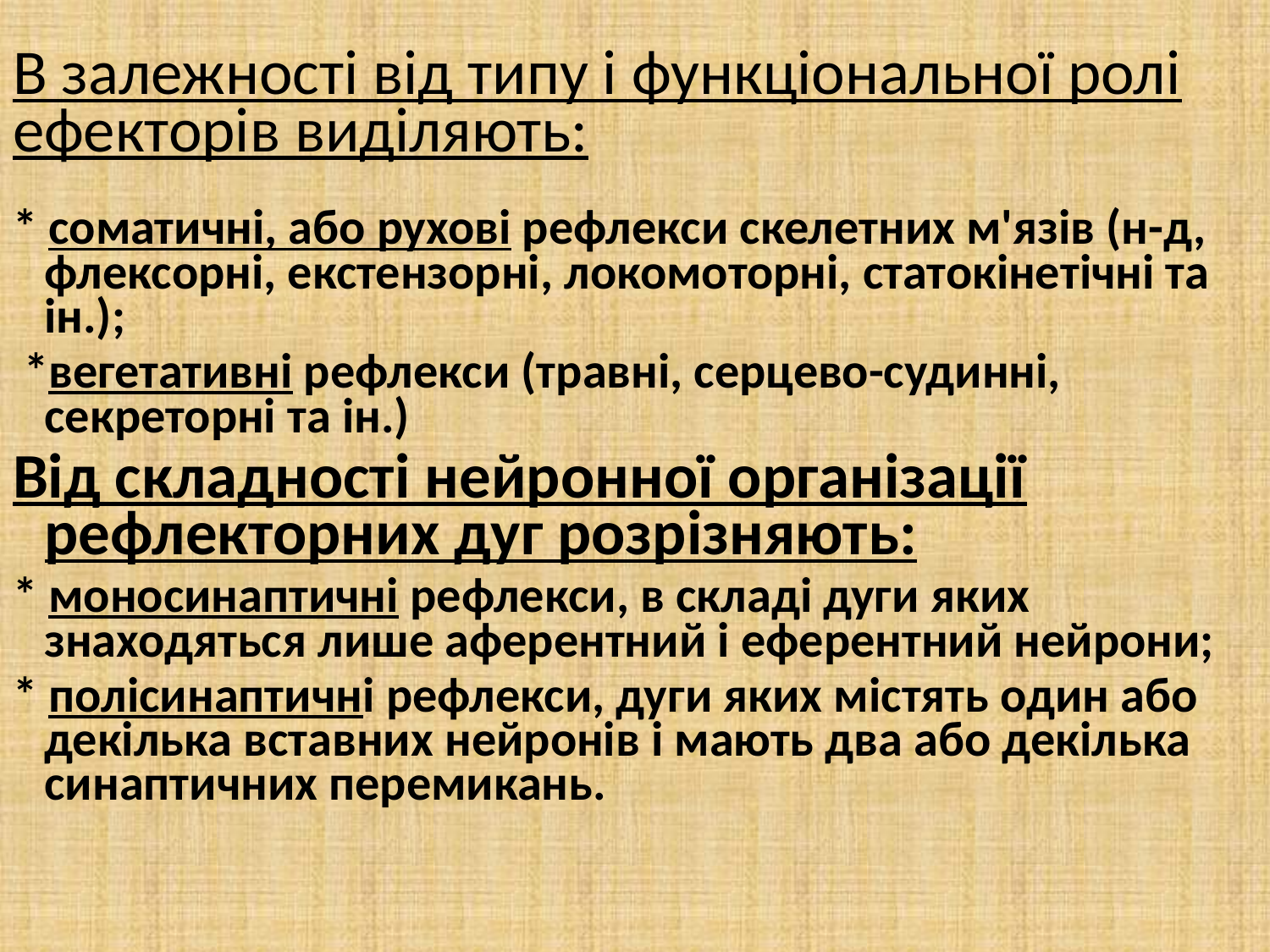

# В залежності від типу і функціональної ролі ефекторів виділяють:
* соматичні, або рухові рефлекси скелетних м'язів (н-д, флексорні, екстензорні, локомоторні, статокінетічні та ін.);
 *вегетативні рефлекси (травні, серцево-судинні, секреторні та ін.)
Від складності нейронної організації рефлекторних дуг розрізняють:
* моносинаптичні рефлекси, в складі дуги яких знаходяться лише аферентний і еферентний нейрони;
* полісинаптичні рефлекси, дуги яких містять один або декілька вставних нейронів і мають два або декілька синаптичних перемикань.